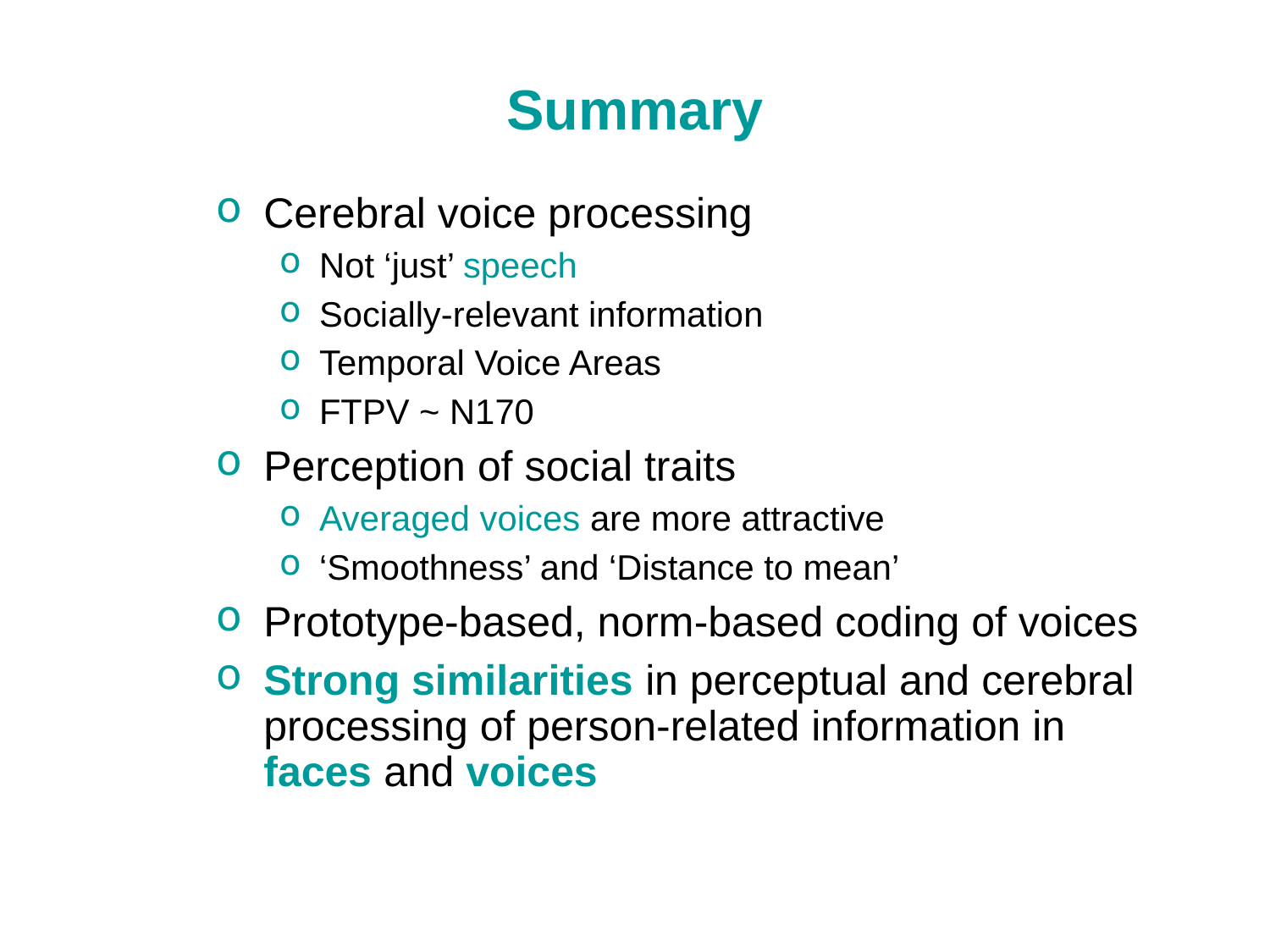

# Summary

Cerebral voice processing
Not ‘just’ speech
Socially-relevant information
Temporal Voice Areas
FTPV ~ N170
Perception of social traits
Averaged voices are more attractive
‘Smoothness’ and ‘Distance to mean’
Prototype-based, norm-based coding of voices
Strong similarities in perceptual and cerebral processing of person-related information in faces and voices